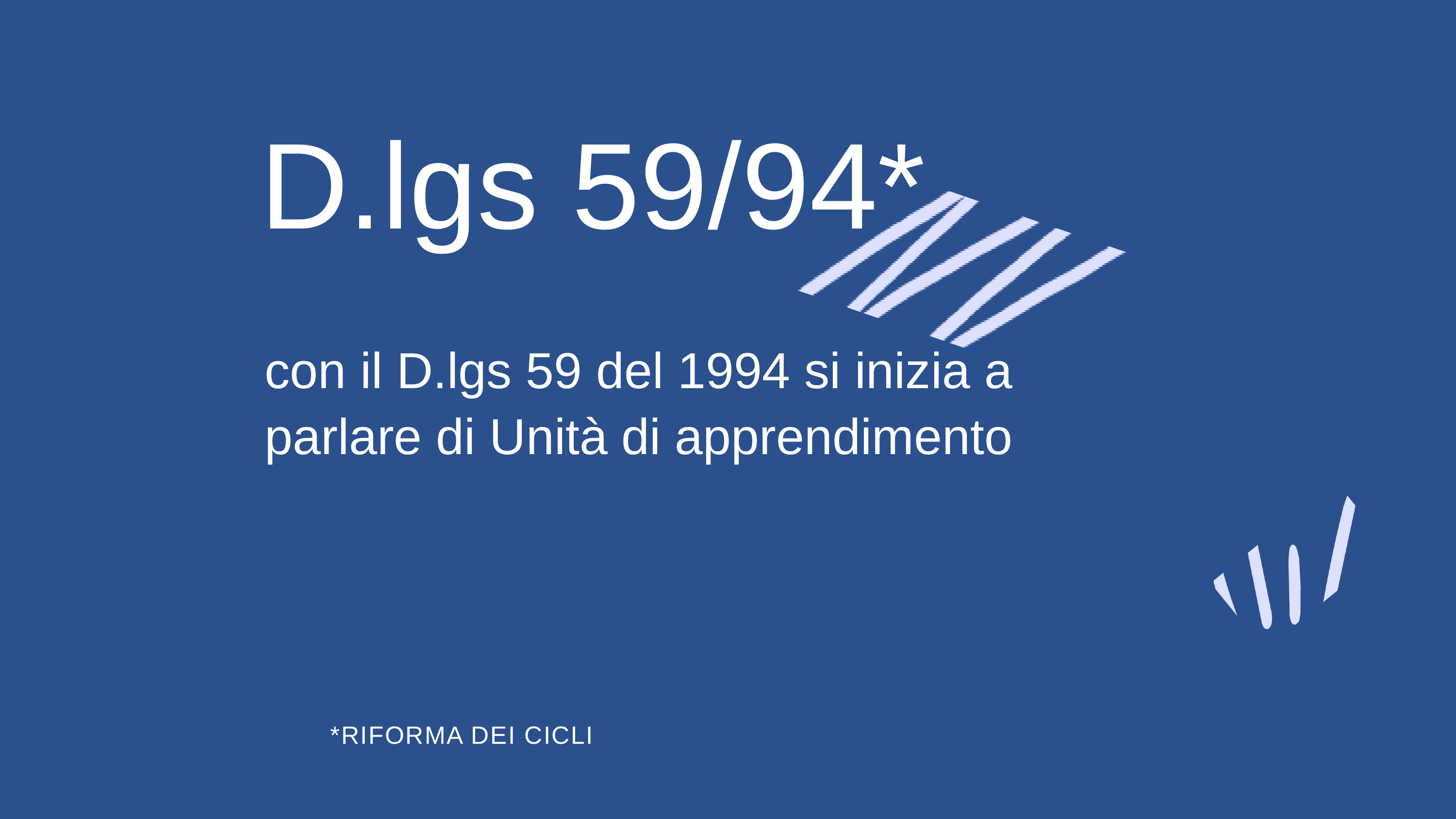

D.lgs 59/94*

con il D.lgs 59 del 1994 si inizia a parlare di Unità di apprendimento

*RIFORMA DEI CICLI